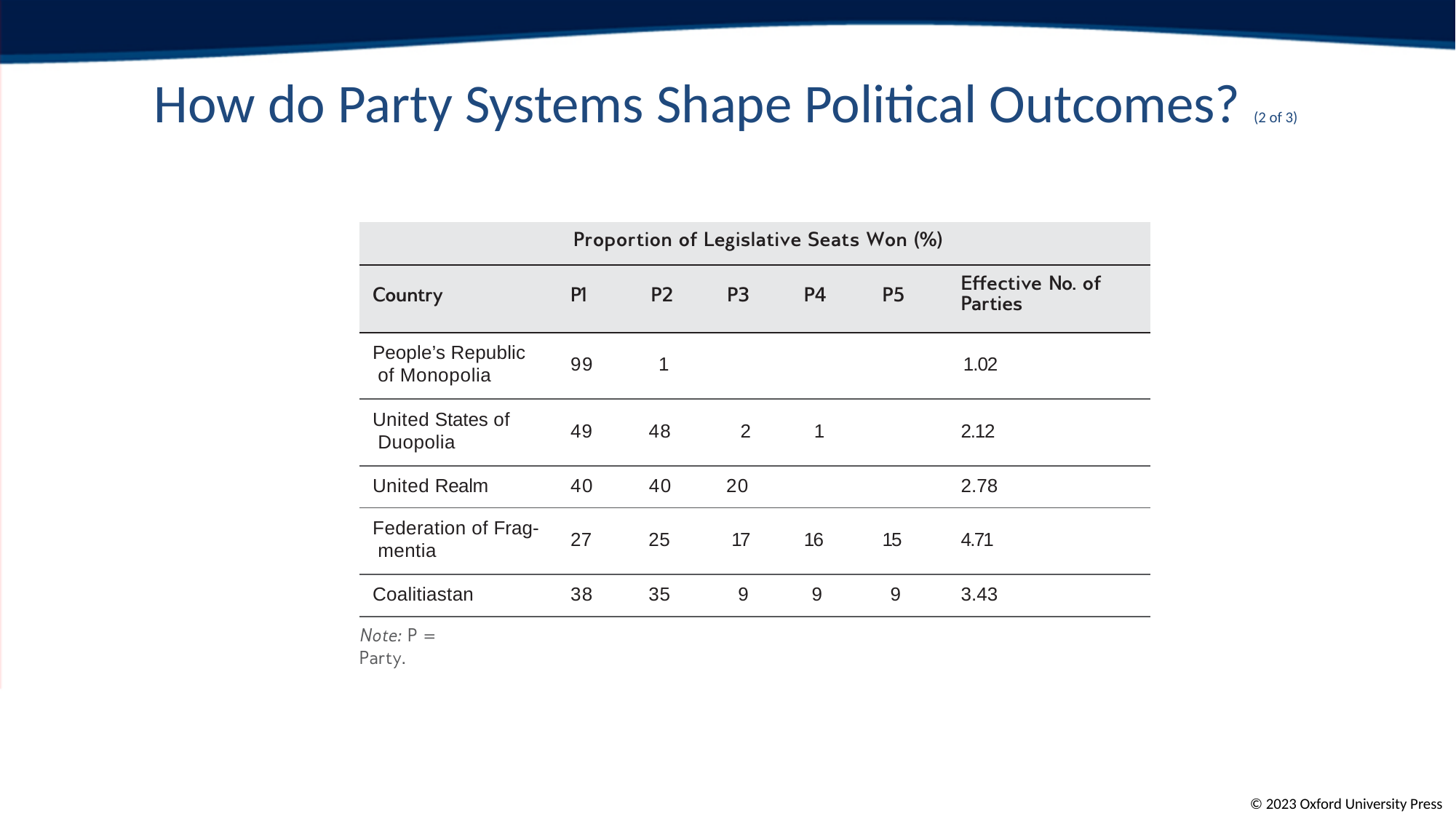

# How do Party Systems Shape Political Outcomes? (2 of 3)
| Proportion of Legislative Seats Won (%) |  |  |  |  |  |  |
| --- | --- | --- | --- | --- | --- | --- |
| Country | P1 | P2 | P3 | P4 | P5 | Effective No. of Parties |
| People’s Republic of Monopolia | 99 | 1 |  |  |  | 1.02 |
| United States of Duopolia | 49 | 48 | 2 | 1 |  | 2.12 |
| United Realm | 40 | 40 | 20 |  |  | 2.78 |
| Federation of Frag- mentia | 27 | 25 | 17 | 16 | 15 | 4.71 |
| Coalitiastan | 38 | 35 | 9 | 9 | 9 | 3.43 |
Note: P = Party.